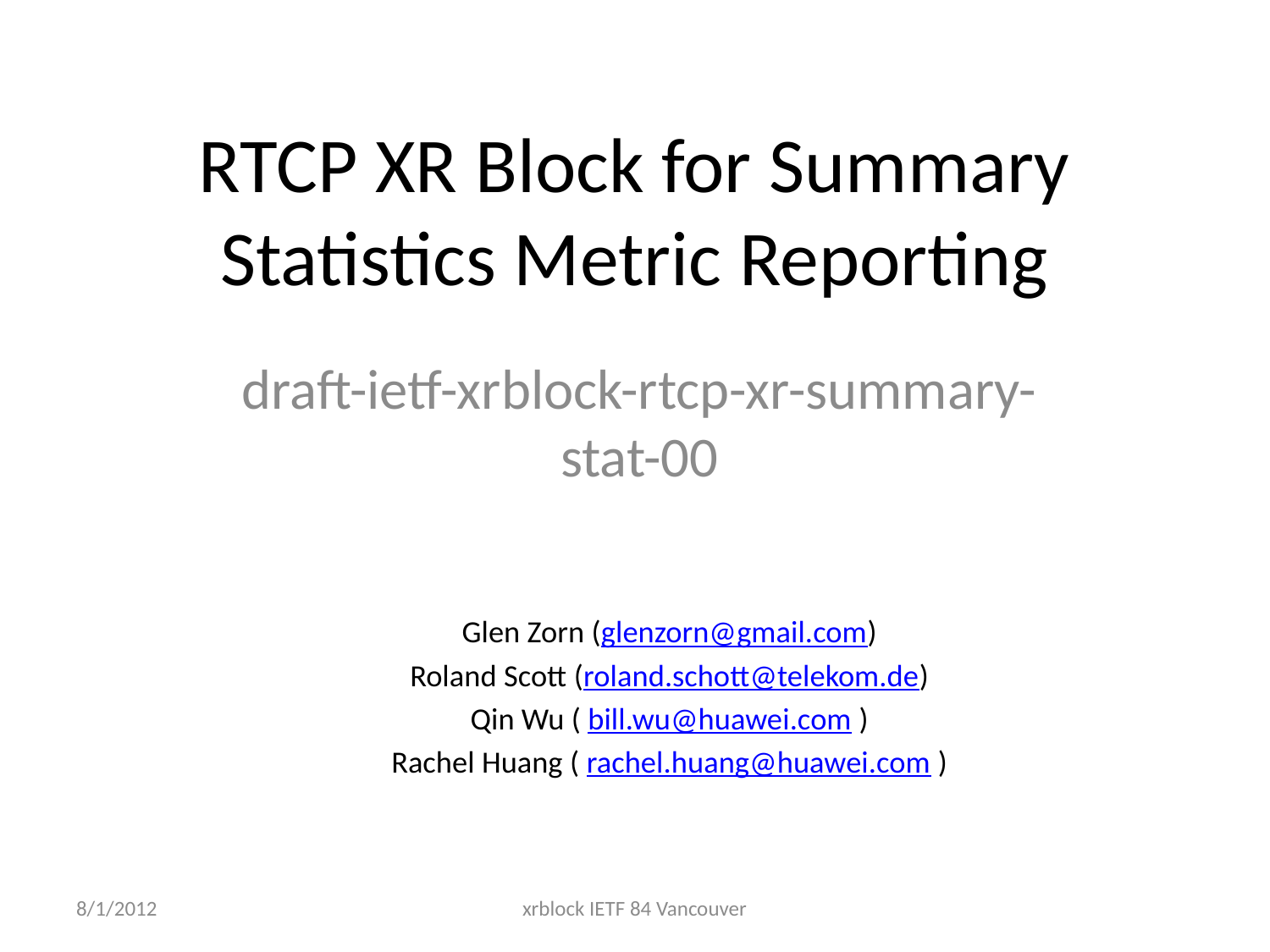

# RTCP XR Block for Summary Statistics Metric Reporting
draft-ietf-xrblock-rtcp-xr-summary-stat-00
Glen Zorn (glenzorn@gmail.com)
Roland Scott (roland.schott@telekom.de)
Qin Wu ( bill.wu@huawei.com )
Rachel Huang ( rachel.huang@huawei.com )

8/1/2012
xrblock IETF 84 Vancouver